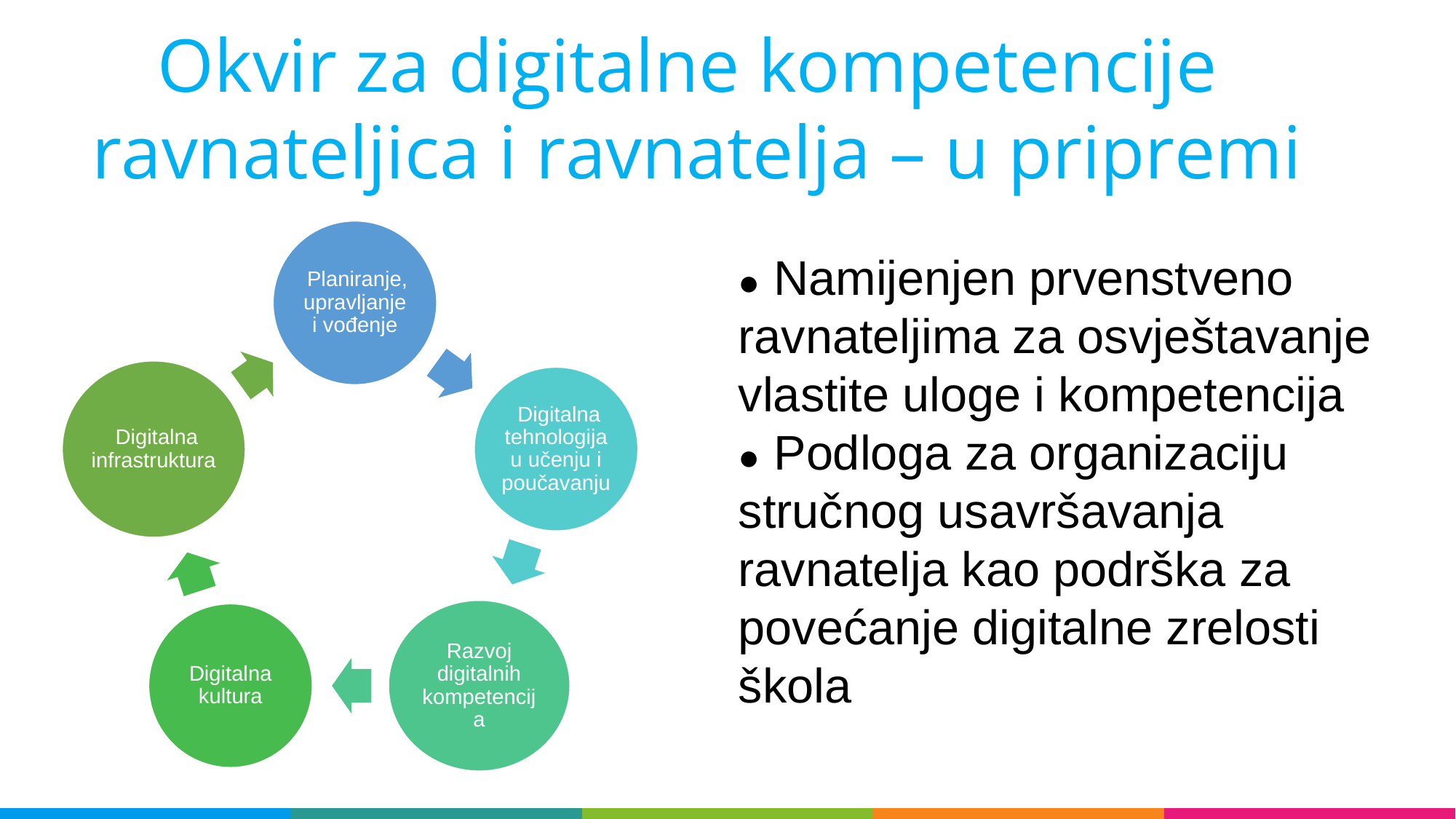

Okvir za digitalne kompetencije
ravnateljica i ravnatelja – u pripremi
 Planiranje, upravljanje i vođenje

 Digitalna tehnologija u učenju i poučavanju

Razvoj digitalnih kompetencija

Digitalna kultura

 Digitalna infrastruktura

● Namijenjen prvenstveno ravnateljima za osvještavanje
vlastite uloge i kompetencija
● Podloga za organizaciju stručnog usavršavanja
ravnatelja kao podrška za povećanje digitalne zrelosti
škola